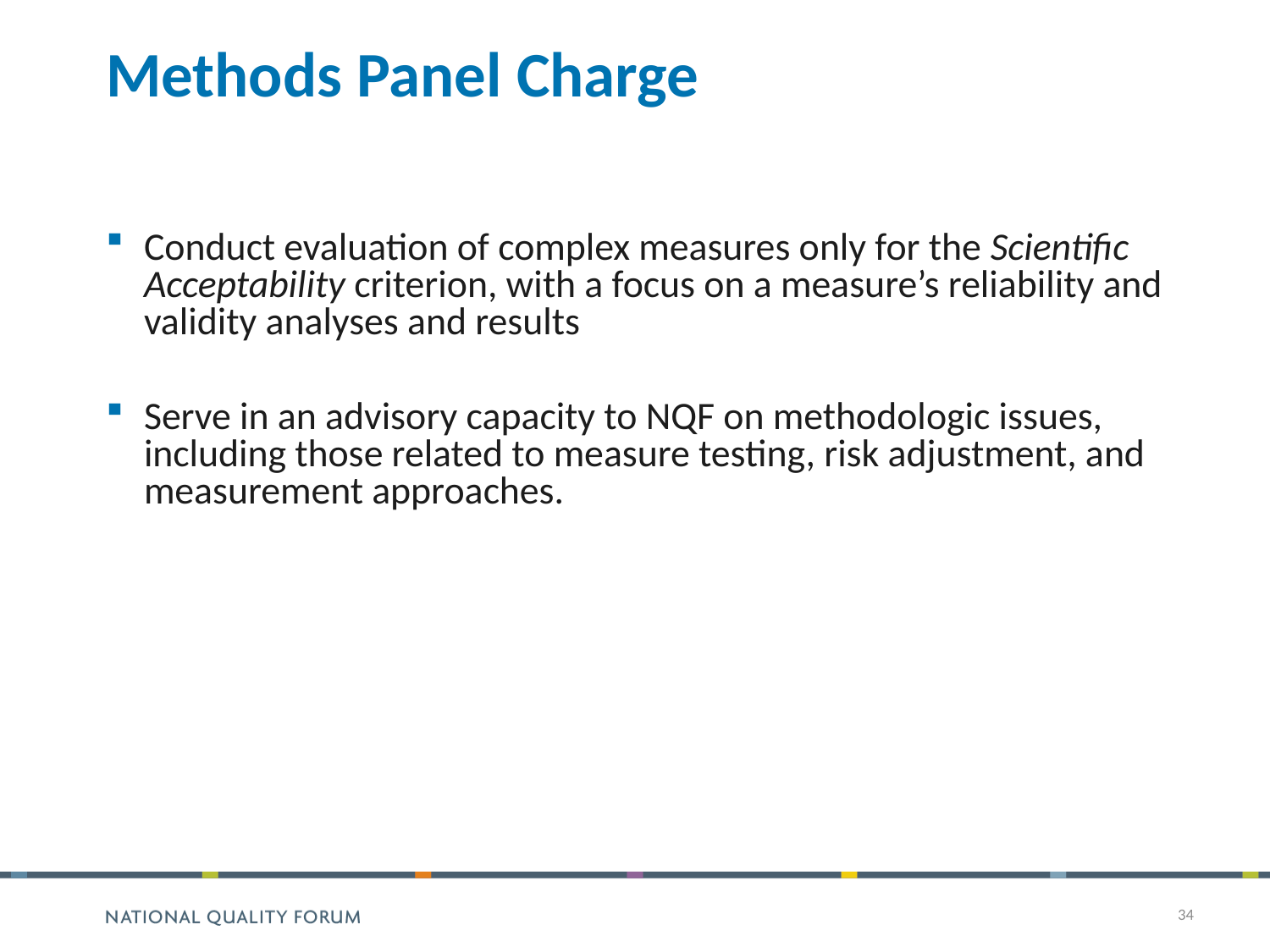

# Methods Panel Charge
Conduct evaluation of complex measures only for the Scientific Acceptability criterion, with a focus on a measure’s reliability and validity analyses and results

Serve in an advisory capacity to NQF on methodologic issues, including those related to measure testing, risk adjustment, and measurement approaches.

34